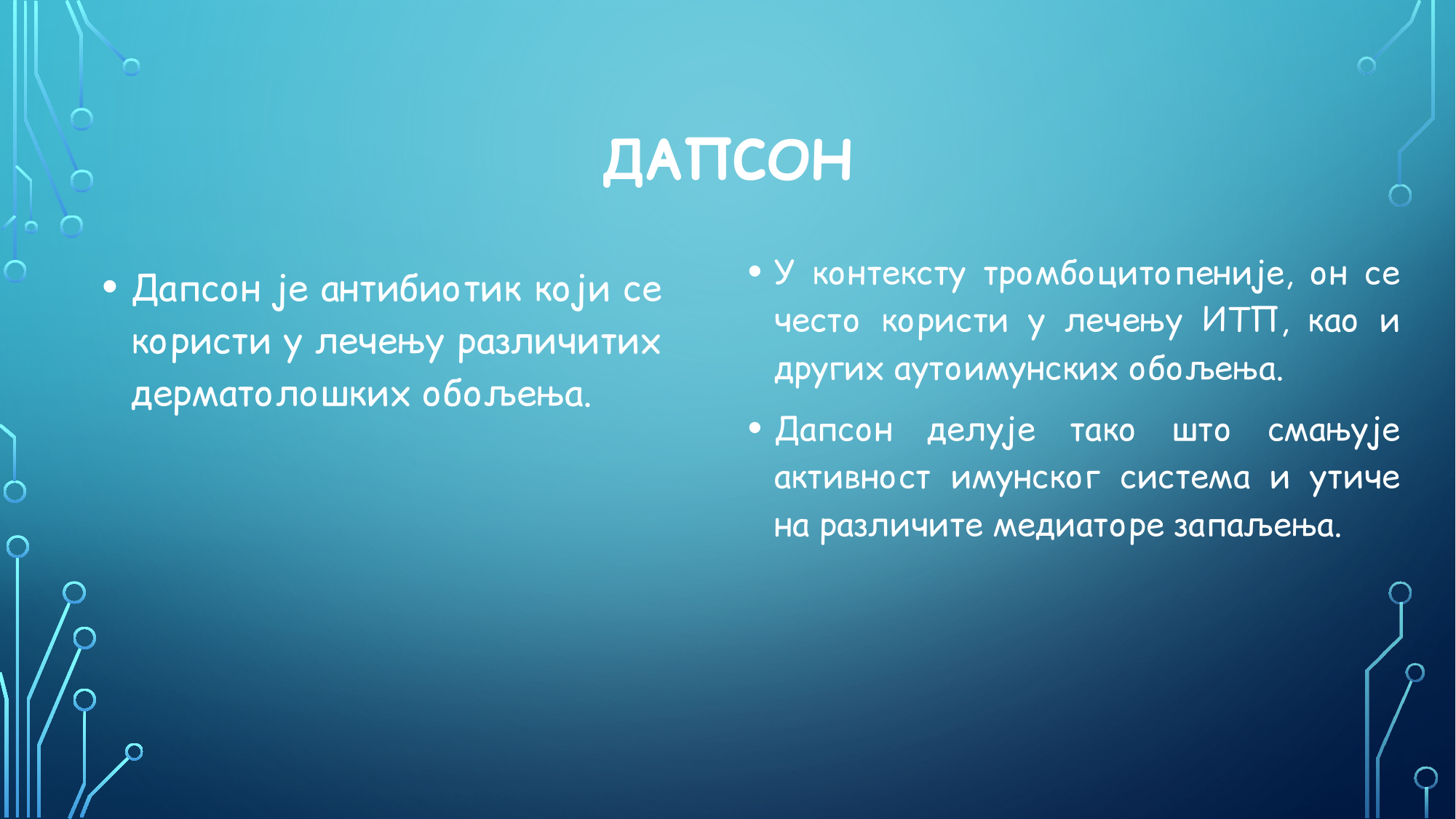

# Дапсон
У контексту тромбоцитопеније, он се често користи у лечењу ИТП, као и других аутоимунских обољења.
Дапсон делује тако што смањује активност имунског система и утиче на различите медиаторе запаљења.
Дапсон је антибиотик који се користи у лечењу различитих дерматолошких обољења.